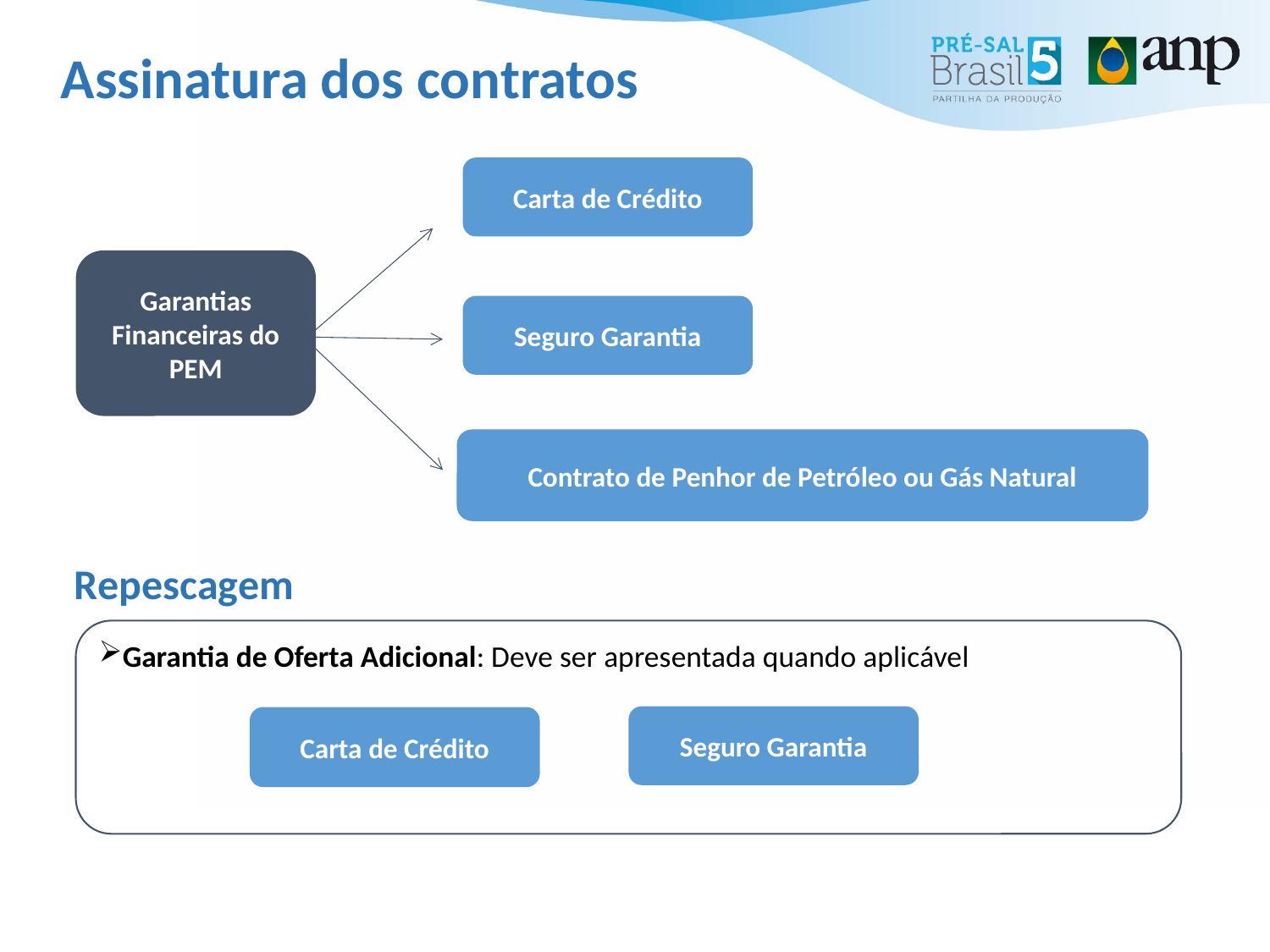

# Assinatura dos contratos
Carta de Crédito
Garantias Financeiras do PEM
Seguro Garantia
Contrato de Penhor de Petróleo ou Gás Natural
Repescagem
Garantia de Oferta Adicional: Deve ser apresentada quando aplicável

Seguro Garantia
Carta de Crédito